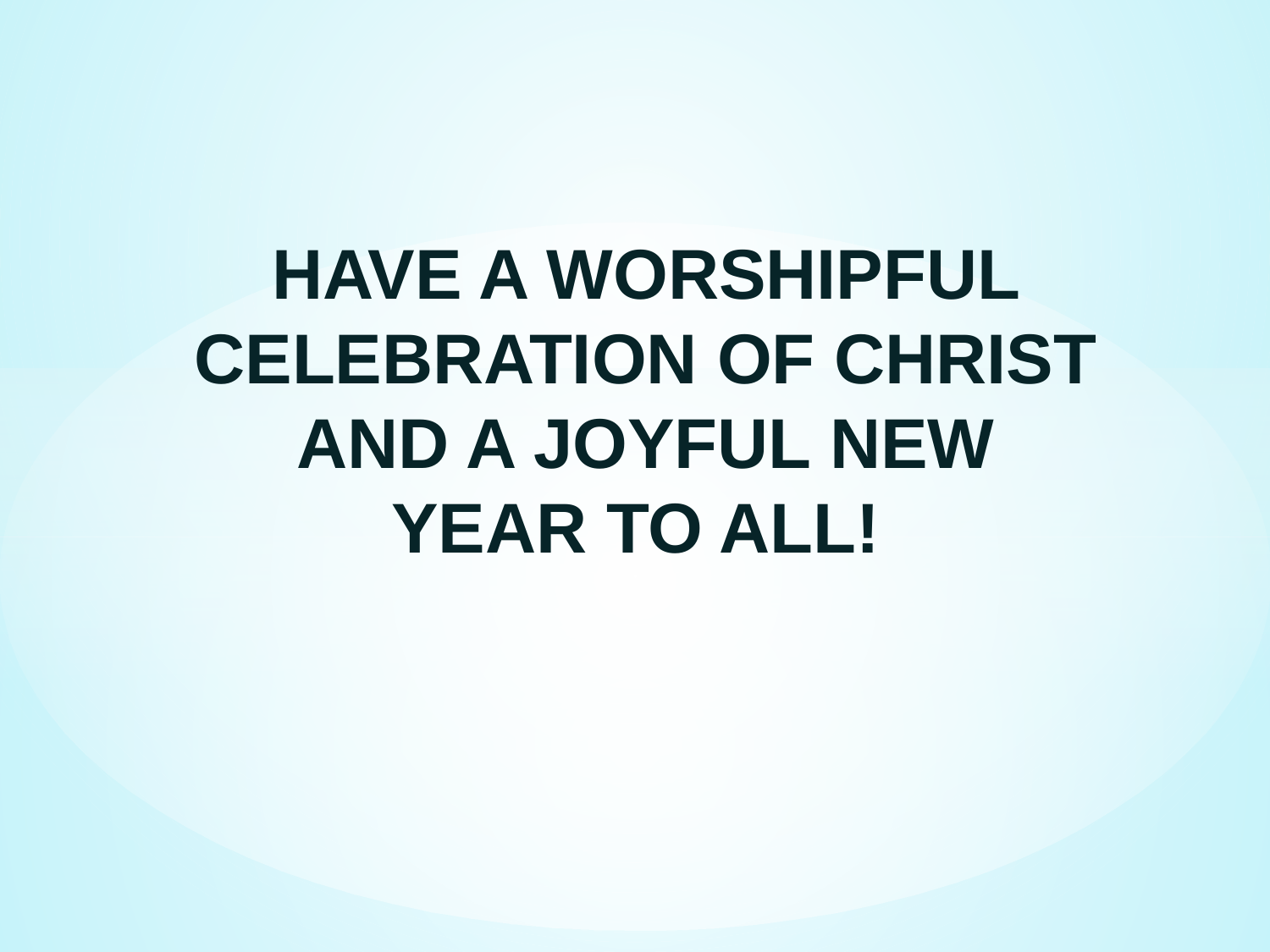

HAVE A WORSHIPFUL CELEBRATION OF CHRIST AND A JOYFUL NEW YEAR TO ALL!